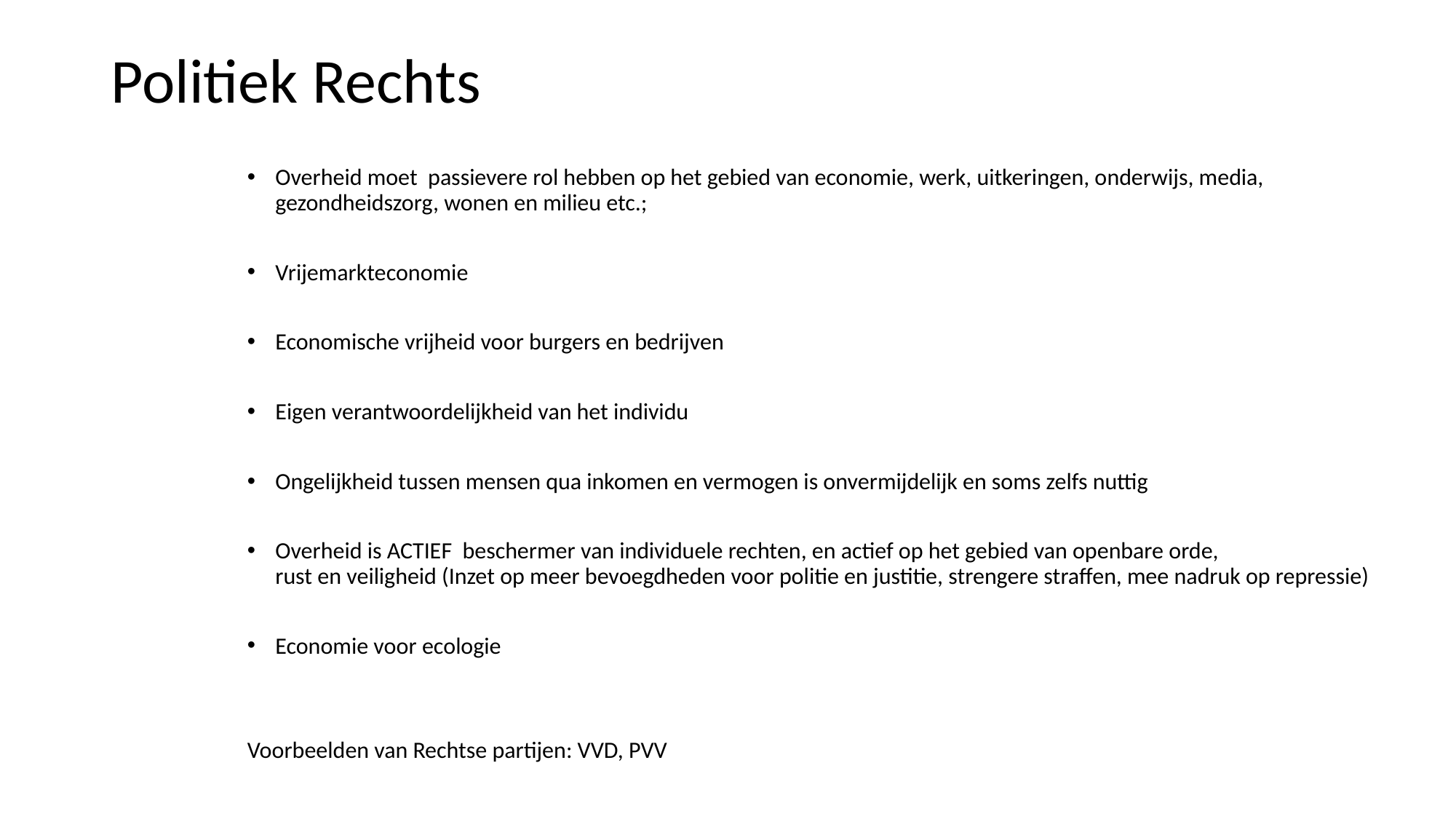

# Politiek Rechts

Overheid moet  passievere rol hebben op het gebied van economie, werk, uitkeringen, onderwijs, media, gezondheidszorg, wonen en milieu etc.;

Vrijemarkteconomie

Economische vrijheid voor burgers en bedrijven

Eigen verantwoordelijkheid van het individu

Ongelijkheid tussen mensen qua inkomen en vermogen is onvermijdelijk en soms zelfs nuttig

Overheid is ACTIEF  beschermer van individuele rechten, en actief op het gebied van openbare orde,
rust en veiligheid (Inzet op meer bevoegdheden voor politie en justitie, strengere straffen, mee nadruk op repressie)

Economie voor ecologie

Voorbeelden van Rechtse partijen: VVD, PVV